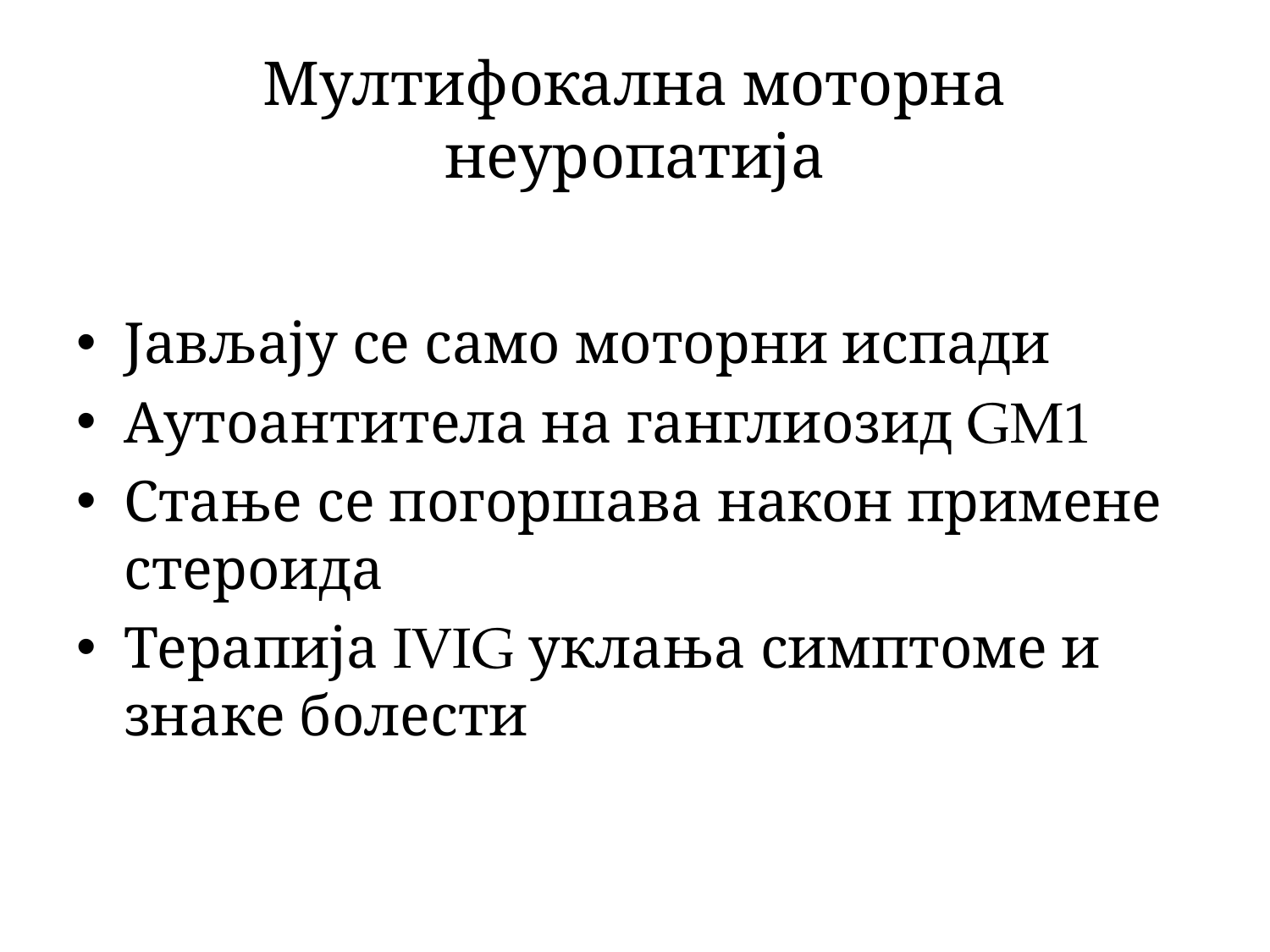

# Мултифокална моторна неуропатија

Јављају се само моторни испади
Аутоантитела на ганглиозид GM1
Стање се погоршава након примене стероида
Терапија IVIG уклања симптоме и знаке болести